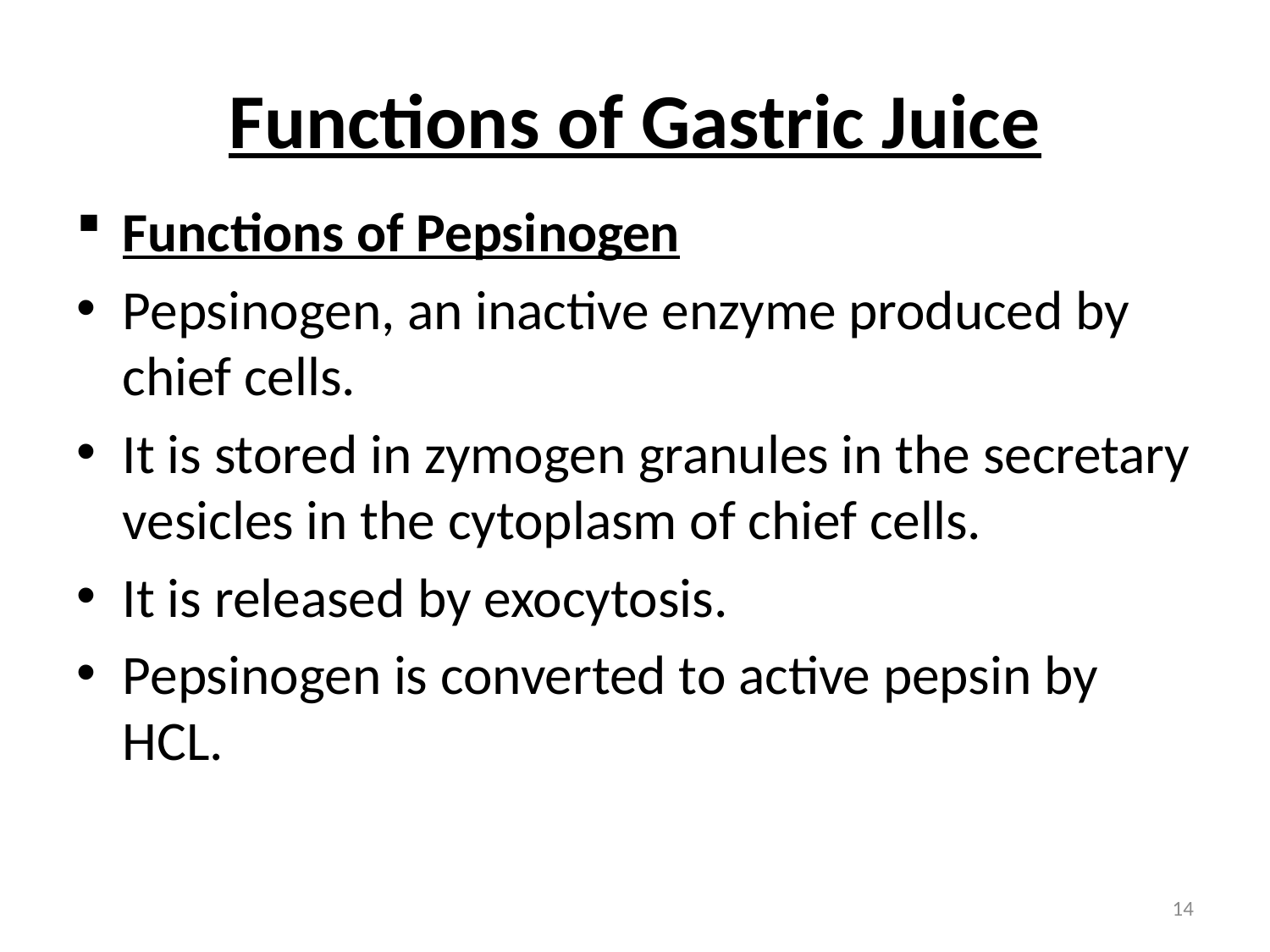

# Functions of Gastric Juice
Functions of Pepsinogen
Pepsinogen, an inactive enzyme produced by chief cells.
It is stored in zymogen granules in the secretary vesicles in the cytoplasm of chief cells.
It is released by exocytosis.
Pepsinogen is converted to active pepsin by HCL.
14